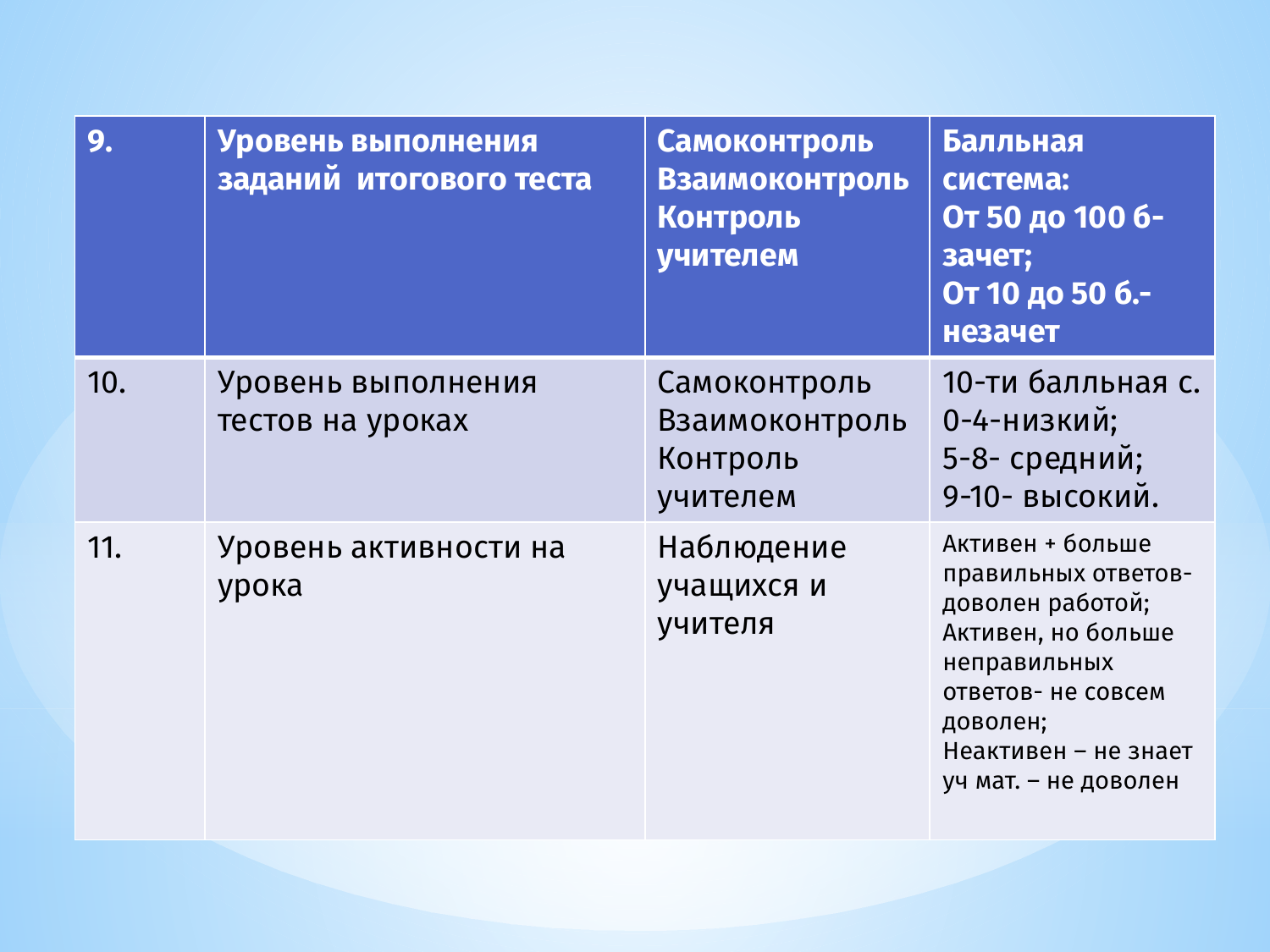

#
| 9. | Уровень выполнения заданий итогового теста | Самоконтроль Взаимоконтроль Контроль учителем | Балльная система: От 50 до 100 б- зачет; От 10 до 50 б.- незачет |
| --- | --- | --- | --- |
| 10. | Уровень выполнения тестов на уроках | Самоконтроль Взаимоконтроль Контроль учителем | 10-ти балльная с. 0-4-низкий; 5-8- средний; 9-10- высокий. |
| 11. | Уровень активности на урока | Наблюдение учащихся и учителя | Активен + больше правильных ответов- доволен работой; Активен, но больше неправильных ответов- не совсем доволен; Неактивен – не знает уч мат. – не доволен |